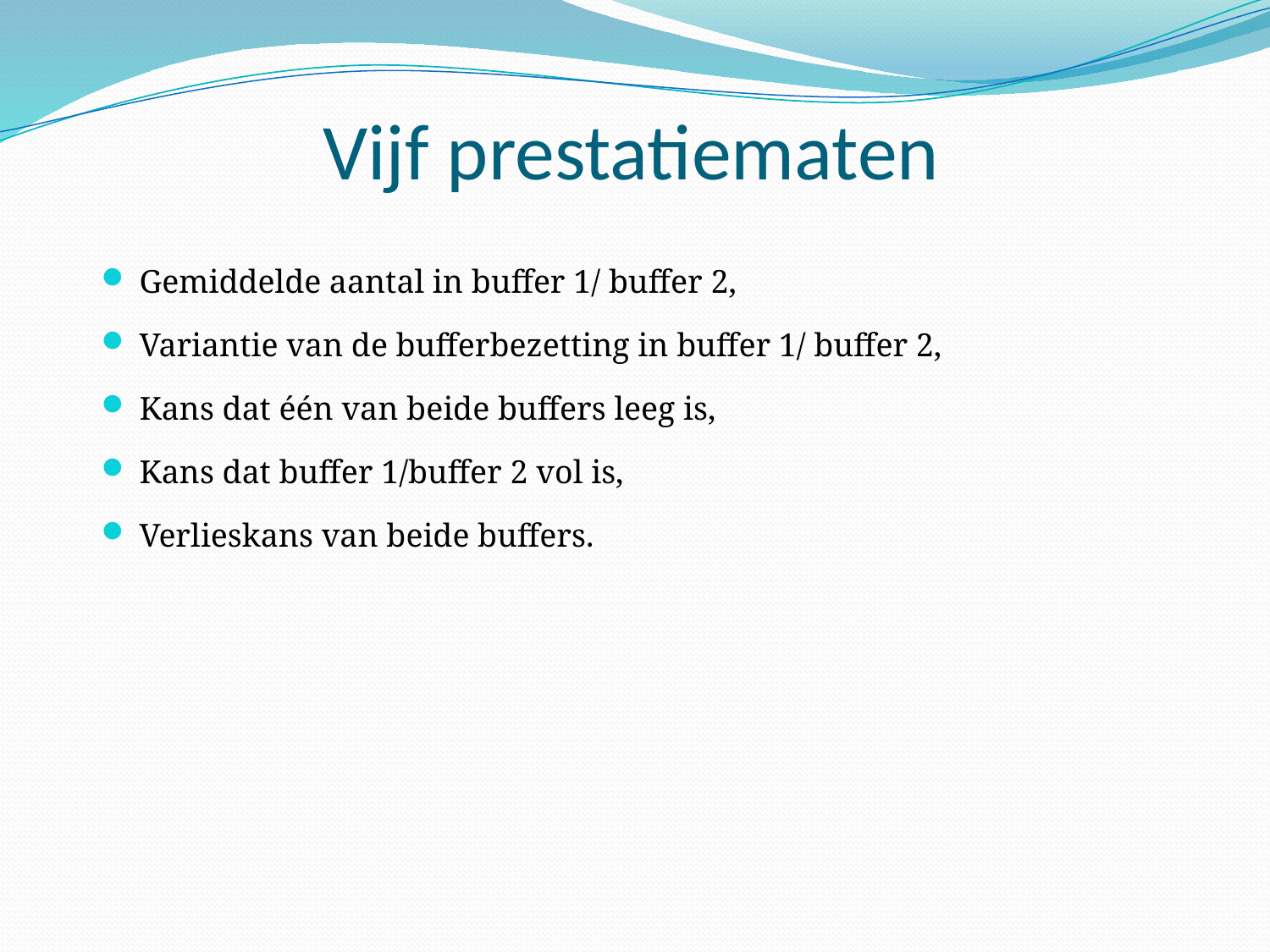

# Vijf prestatiematen
Gemiddelde aantal in buffer 1/ buffer 2,
Variantie van de bufferbezetting in buffer 1/ buffer 2,
Kans dat één van beide buffers leeg is,
Kans dat buffer 1/buffer 2 vol is,
Verlieskans van beide buffers.